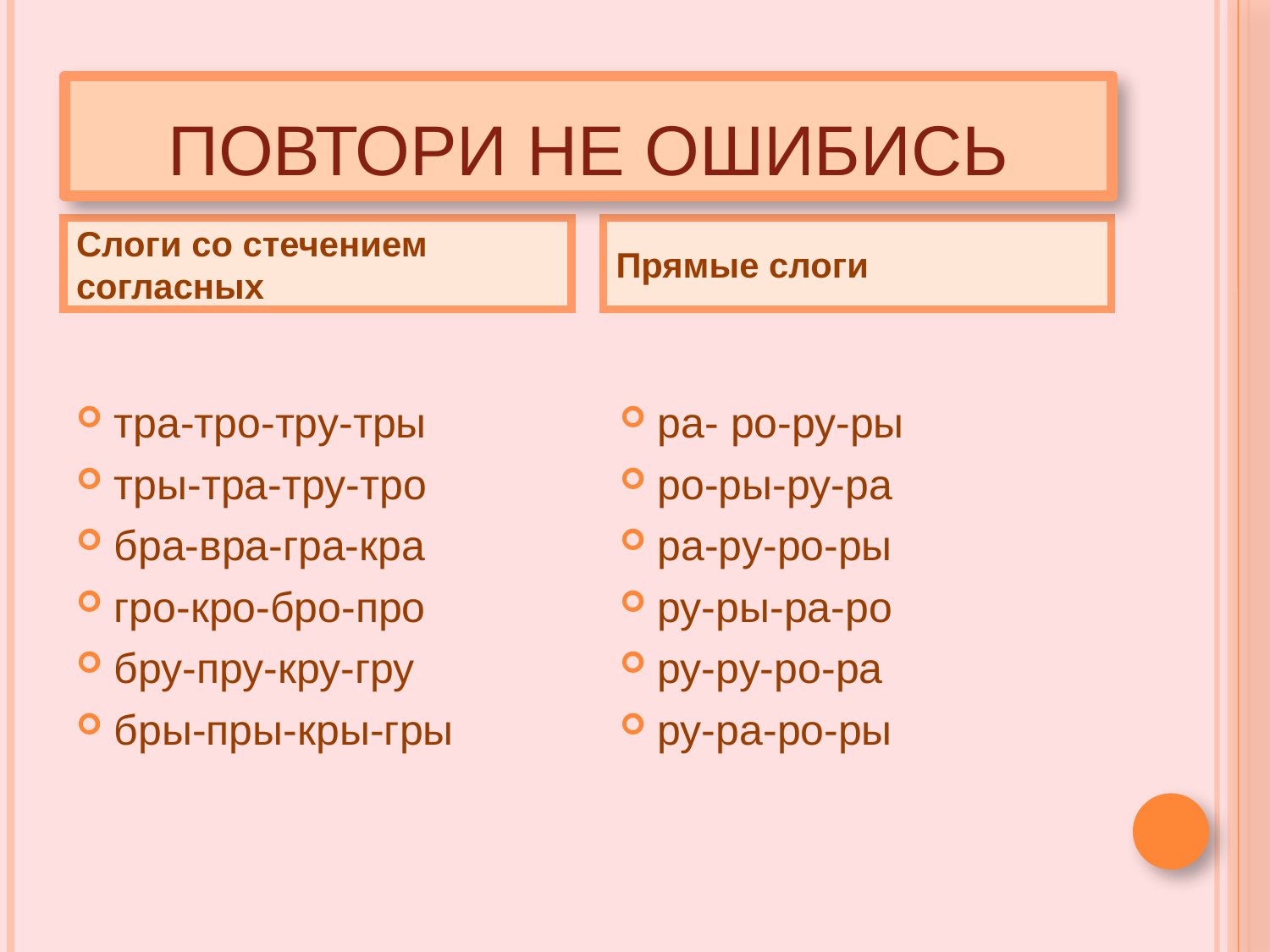

#

Повтори не ошибись
Слоги со стечением согласных
Прямые слоги

тра-тро-тру-тры
тры-тра-тру-тро
бра-вра-гра-кра
гро-кро-бро-про
бру-пру-кру-гру
бры-пры-кры-гры

ра- ро-ру-ры
ро-ры-ру-ра
ра-ру-ро-ры
ру-ры-ра-ро
ру-ру-ро-ра
ру-ра-ро-ры